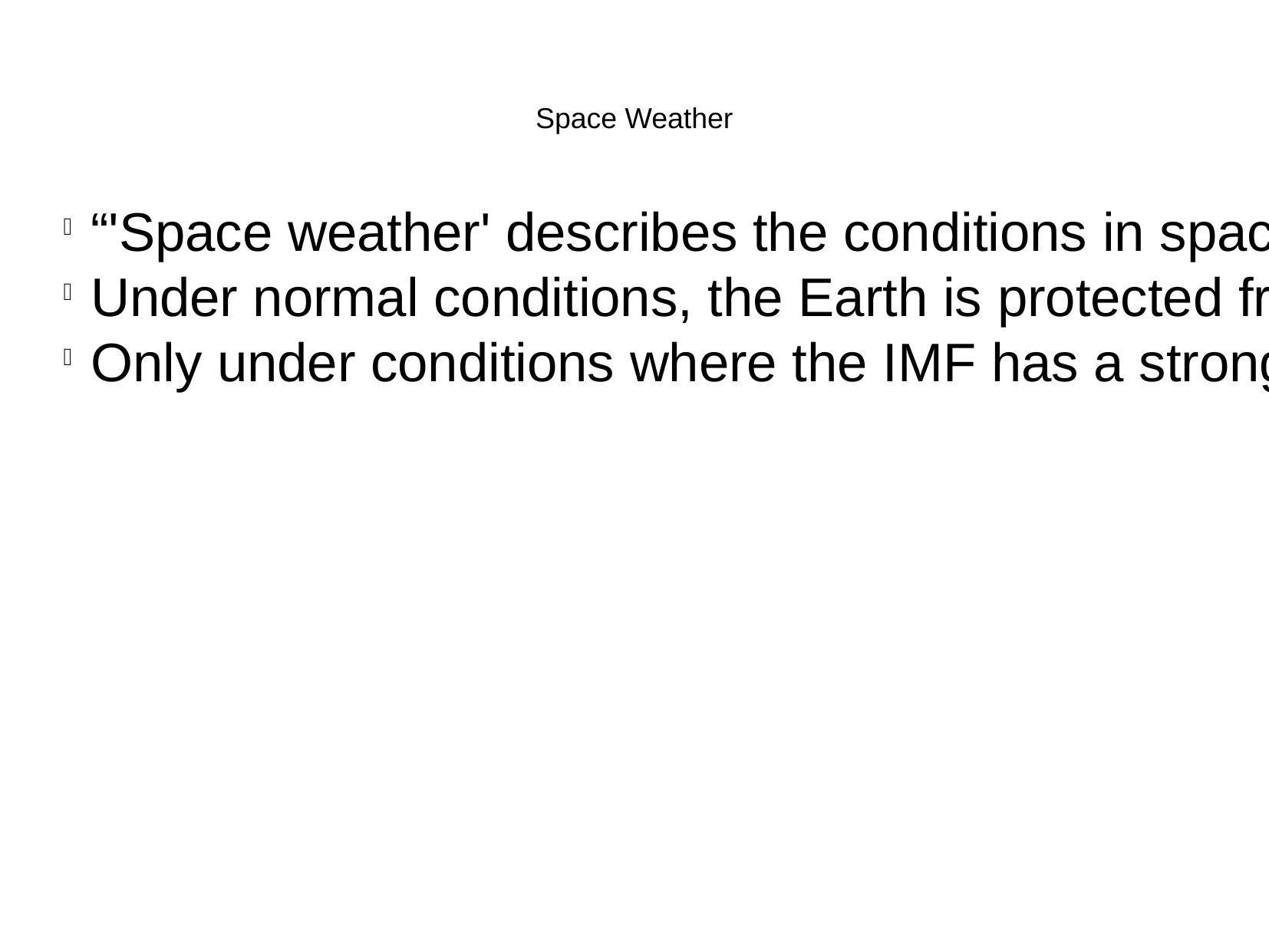

Space Weather
“'Space weather' describes the conditions in space that affect Earth and technological systems. Our space weather is a consequence of the behavior of the sun, the nature of Earth's magnetic field and atmosphere, and our location in the solar system”-Space Weather: A Research Perspective (1997)
Under normal conditions, the Earth is protected from the Solar Wind by its magnetic field
Only under conditions where the IMF has a strong southward component is the magnetosphere opened to allow energy from the solar wind inside